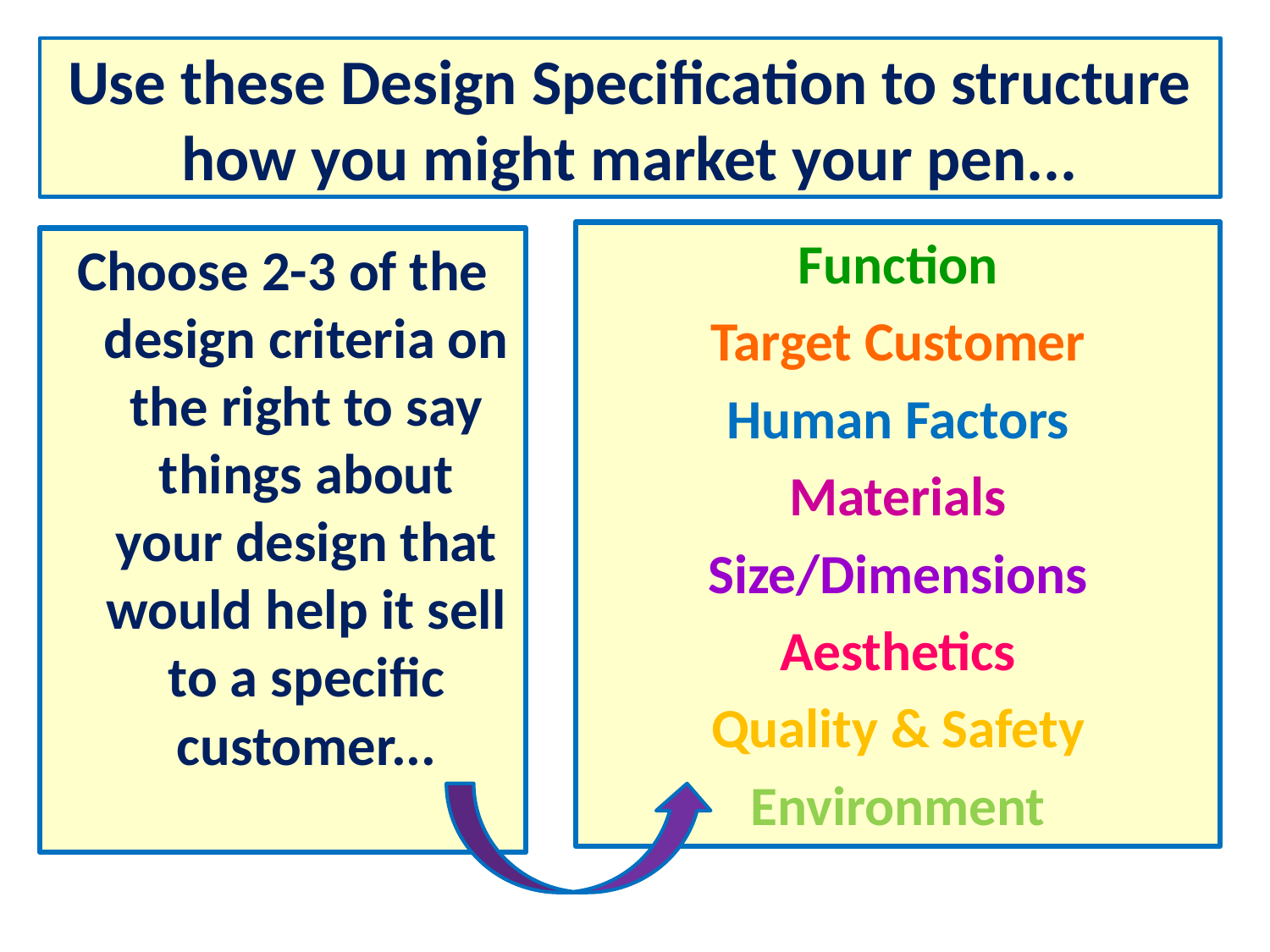

# Use these Design Specification to structure how you might market your pen...
Function
Target Customer
Human Factors
Materials
Size/Dimensions
Aesthetics
Quality & Safety
Environment

Choose 2-3 of the design criteria on the right to say things about your design that would help it sell to a specific customer...